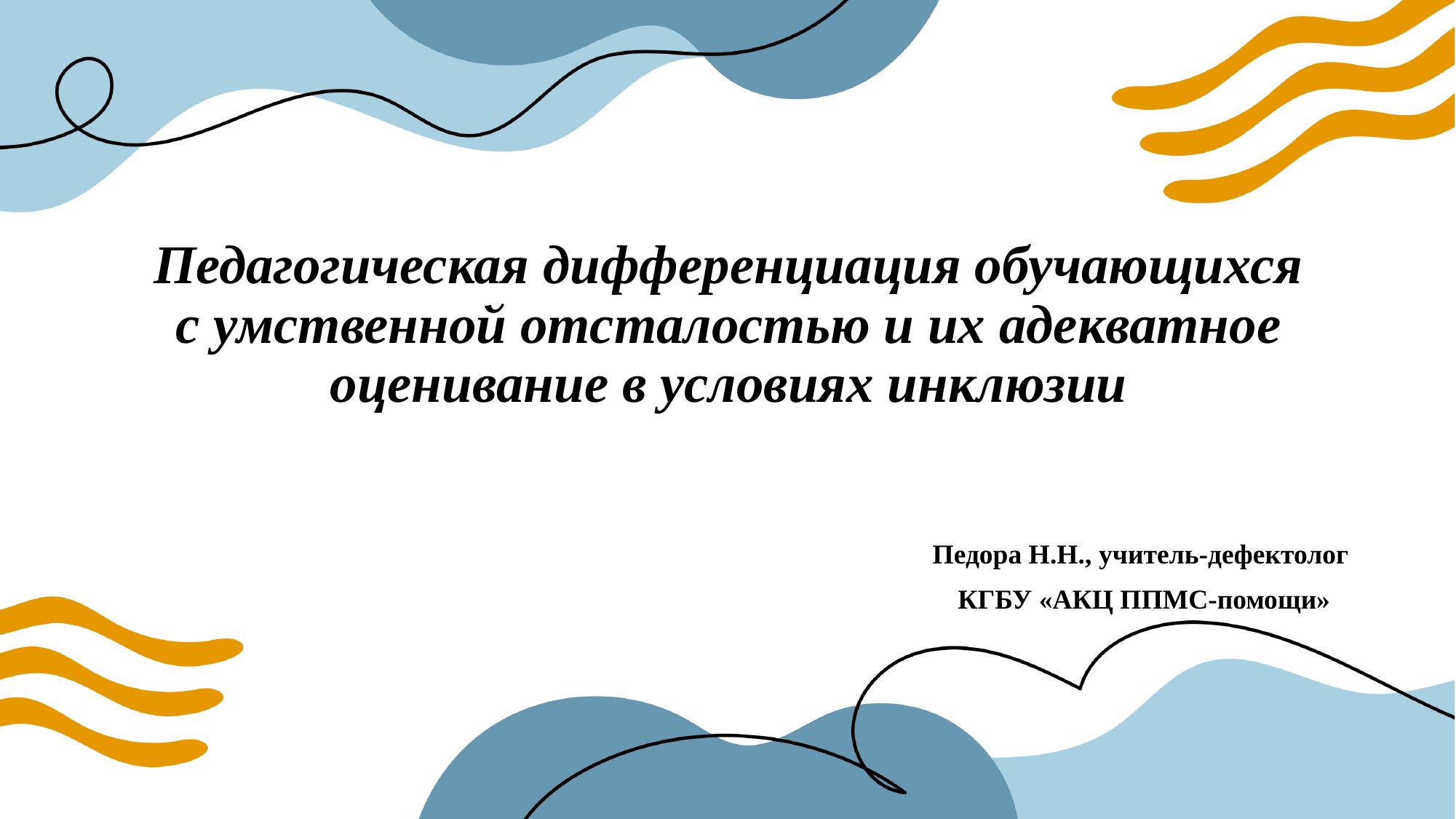

# Педагогическая дифференциация обучающихся с умственной отсталостью и их адекватное оценивание в условиях инклюзии
Педора Н.Н., учитель-дефектолог
КГБУ «АКЦ ППМС-помощи»